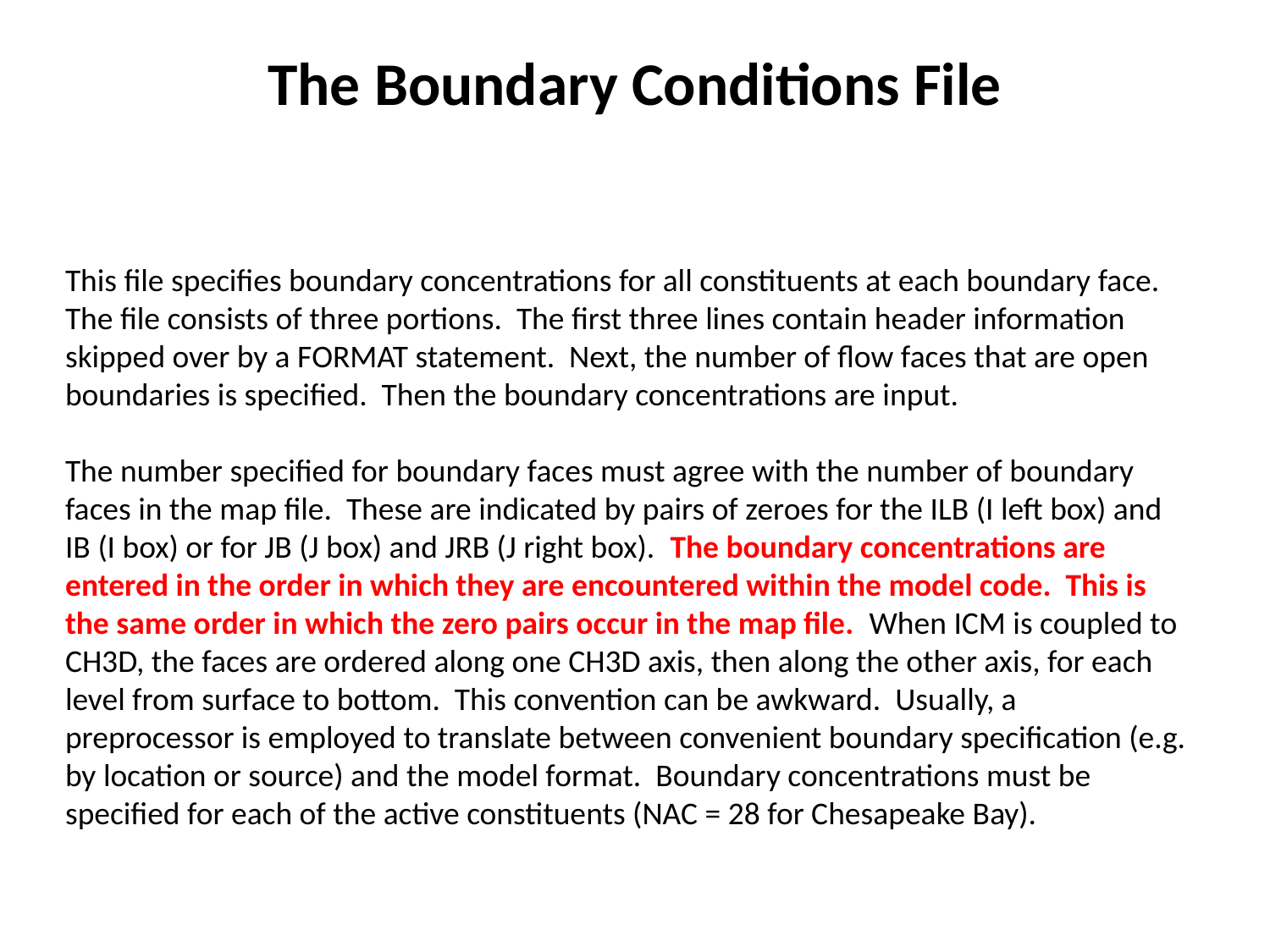

# The Boundary Conditions File
This file specifies boundary concentrations for all constituents at each boundary face.  The file consists of three portions.  The first three lines contain header information skipped over by a FORMAT statement.  Next, the number of flow faces that are open boundaries is specified.  Then the boundary concentrations are input.

The number specified for boundary faces must agree with the number of boundary faces in the map file.  These are indicated by pairs of zeroes for the ILB (I left box) and IB (I box) or for JB (J box) and JRB (J right box).  The boundary concentrations are entered in the order in which they are encountered within the model code.  This is the same order in which the zero pairs occur in the map file.  When ICM is coupled to CH3D, the faces are ordered along one CH3D axis, then along the other axis, for each level from surface to bottom.  This convention can be awkward.  Usually, a preprocessor is employed to translate between convenient boundary specification (e.g. by location or source) and the model format.  Boundary concentrations must be specified for each of the active constituents (NAC = 28 for Chesapeake Bay).